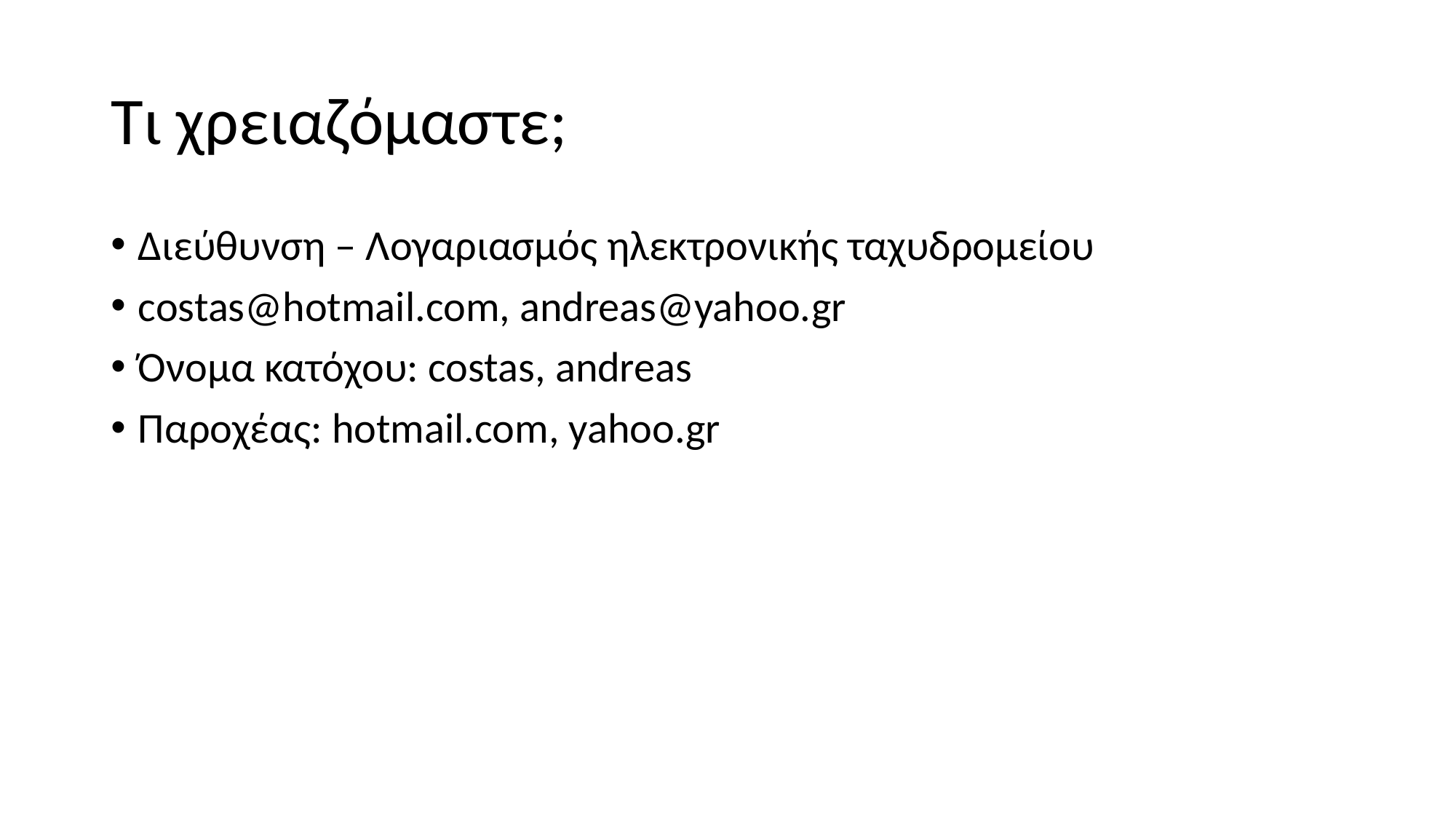

# Τι χρειαζόμαστε;
Διεύθυνση – Λογαριασμός ηλεκτρονικής ταχυδρομείου
costas@hotmail.com, andreas@yahoo.gr
Όνομα κατόχου: costas, andreas
Παροχέας: hotmail.com, yahoo.gr